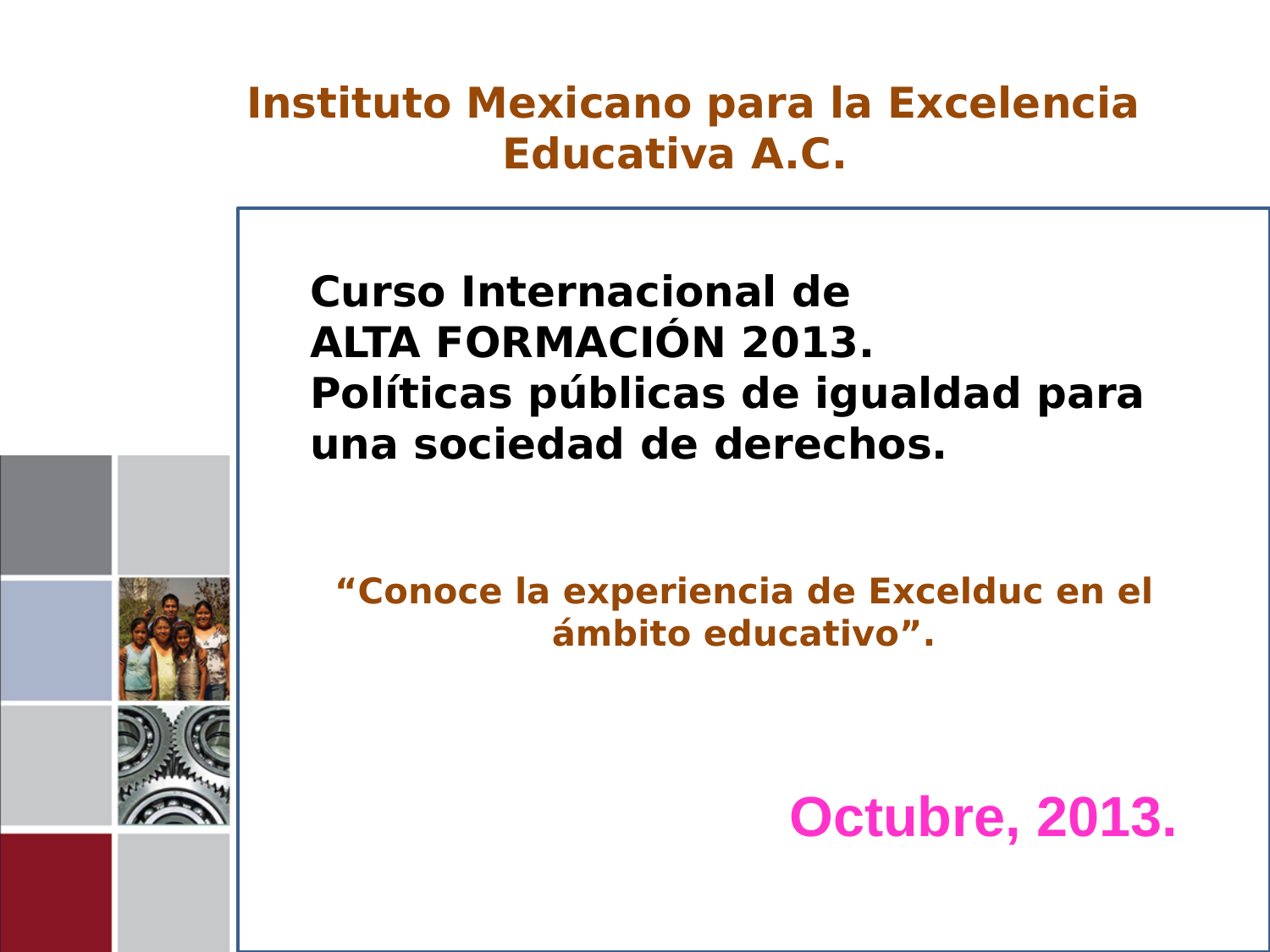

Instituto Mexicano para la Excelencia Educativa A.C.
Curso Internacional de
ALTA FORMACIÓN 2013.
Políticas públicas de igualdad para una sociedad de derechos.

“Conoce la experiencia de Excelduc en el ámbito educativo”.

Octubre, 2013.